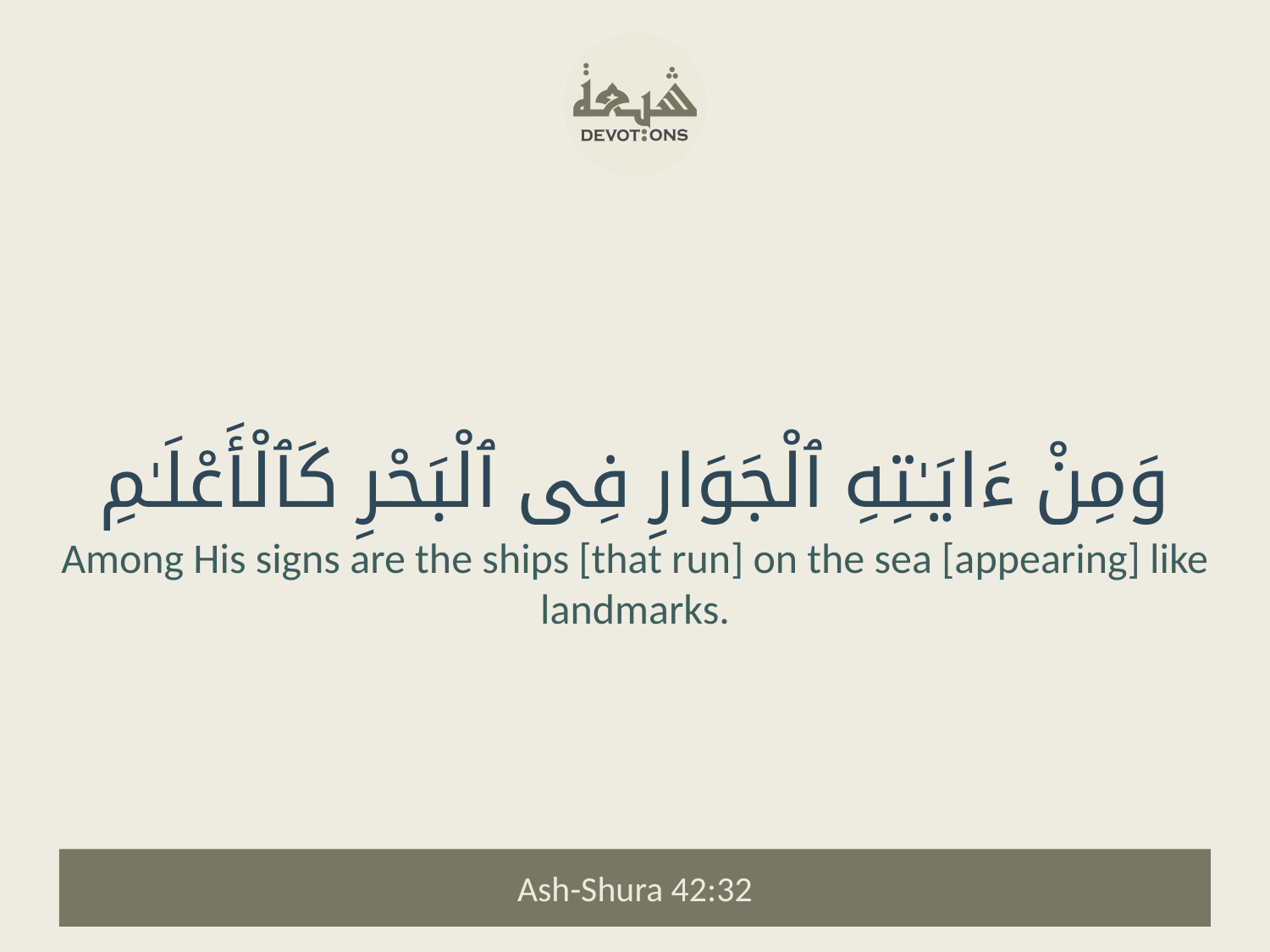

وَمِنْ ءَايَـٰتِهِ ٱلْجَوَارِ فِى ٱلْبَحْرِ كَٱلْأَعْلَـٰمِ
Among His signs are the ships [that run] on the sea [appearing] like landmarks.
Ash-Shura 42:32